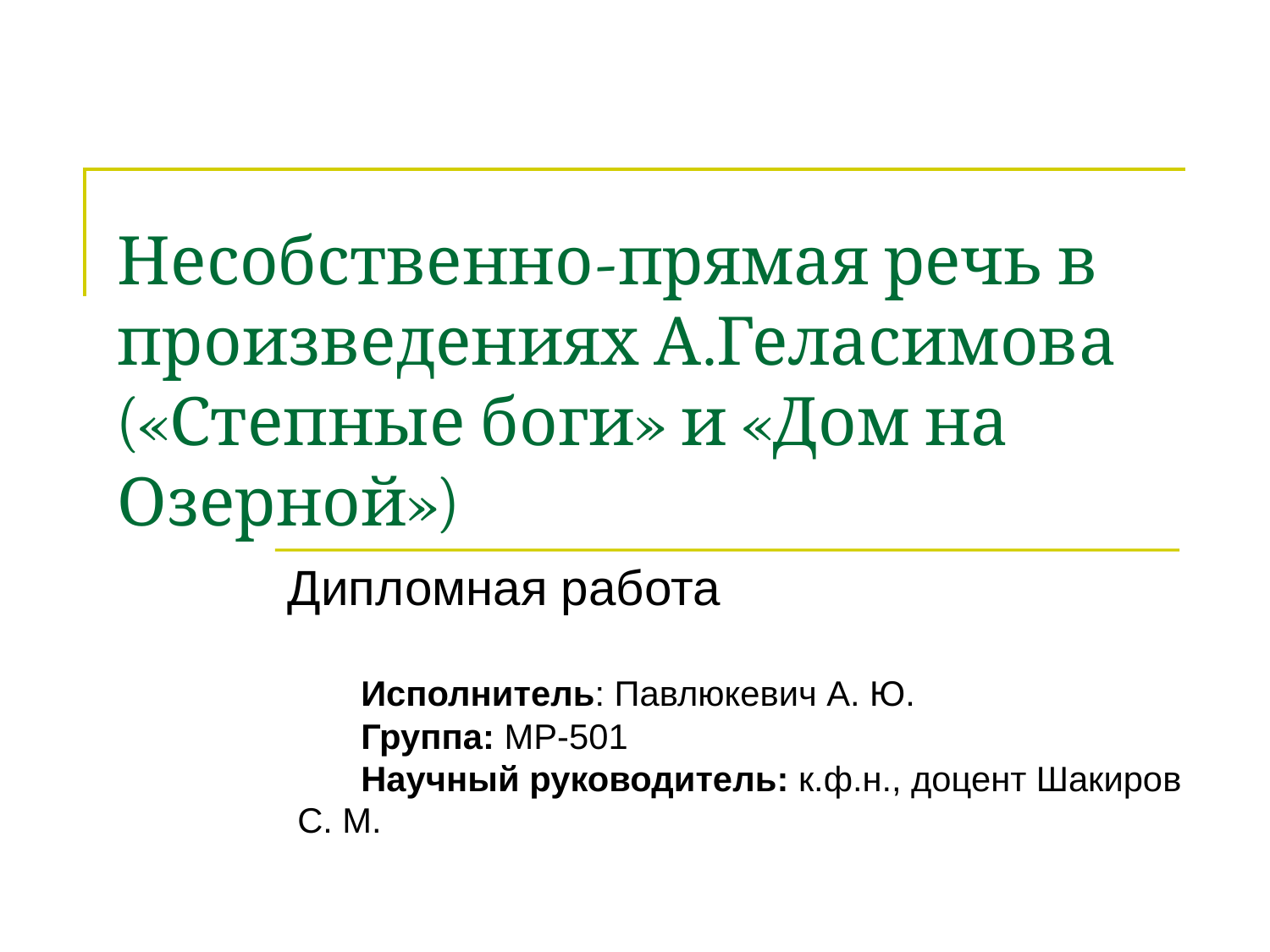

# Несобственно-прямая речь в произведениях А.Геласимова («Степные боги» и «Дом на Озерной»)
Дипломная работа
Исполнитель: Павлюкевич А. Ю.
Группа: МР-501
Научный руководитель: к.ф.н., доцент Шакиров С. М.